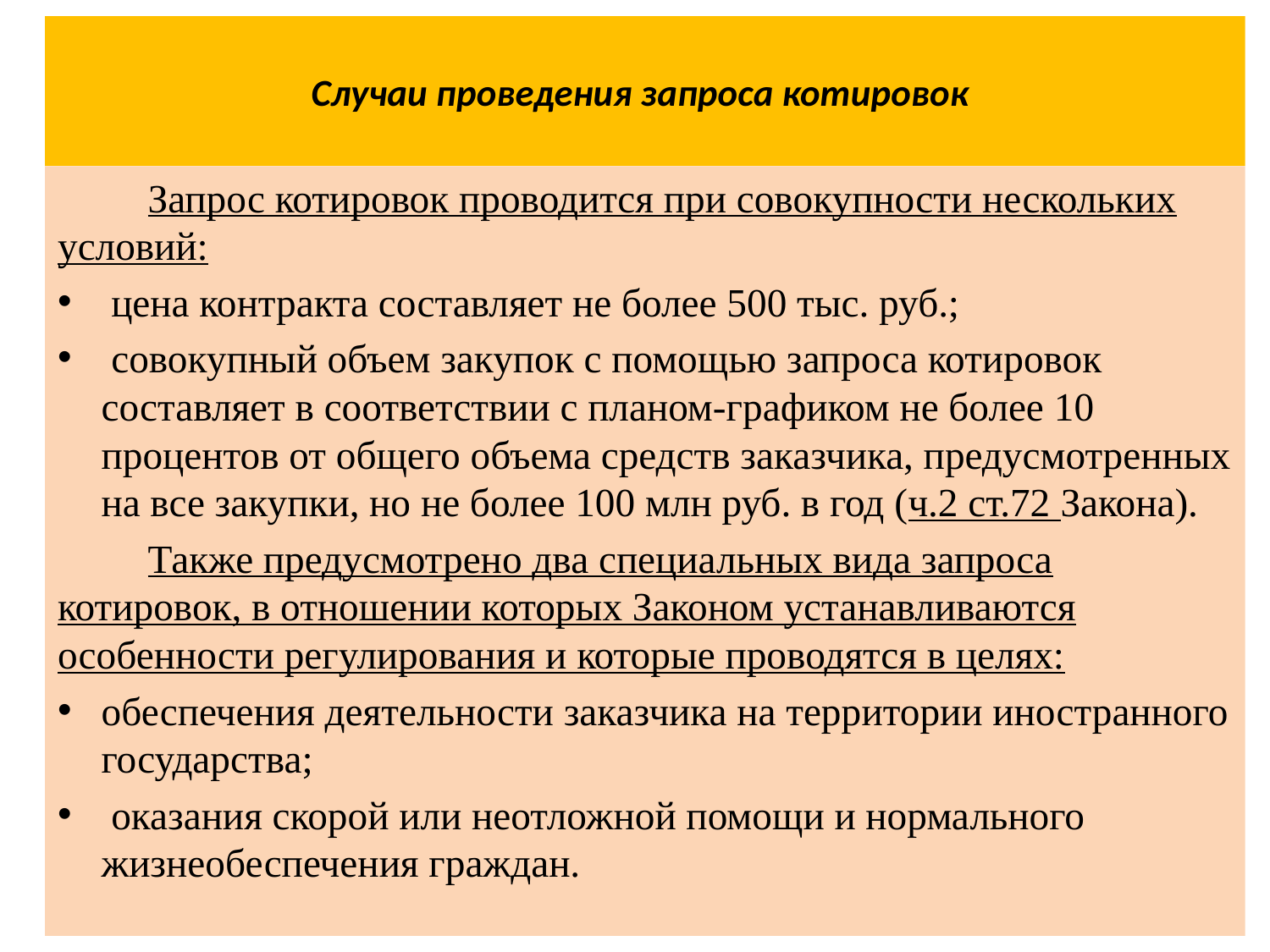

# Случаи проведения запроса котировок
	Запрос котировок проводится при совокупности нескольких условий:
 цена контракта составляет не более 500 тыс. руб.;
 совокупный объем закупок с помощью запроса котировок составляет в соответствии с планом-графиком не более 10 процентов от общего объема средств заказчика, предусмотренных на все закупки, но не более 100 млн руб. в год (ч.2 ст.72 Закона).
	Также предусмотрено два специальных вида запроса котировок, в отношении которых Законом устанавливаются особенности регулирования и которые проводятся в целях:
обеспечения деятельности заказчика на территории иностранного государства;
 оказания скорой или неотложной помощи и нормального жизнеобеспечения граждан.